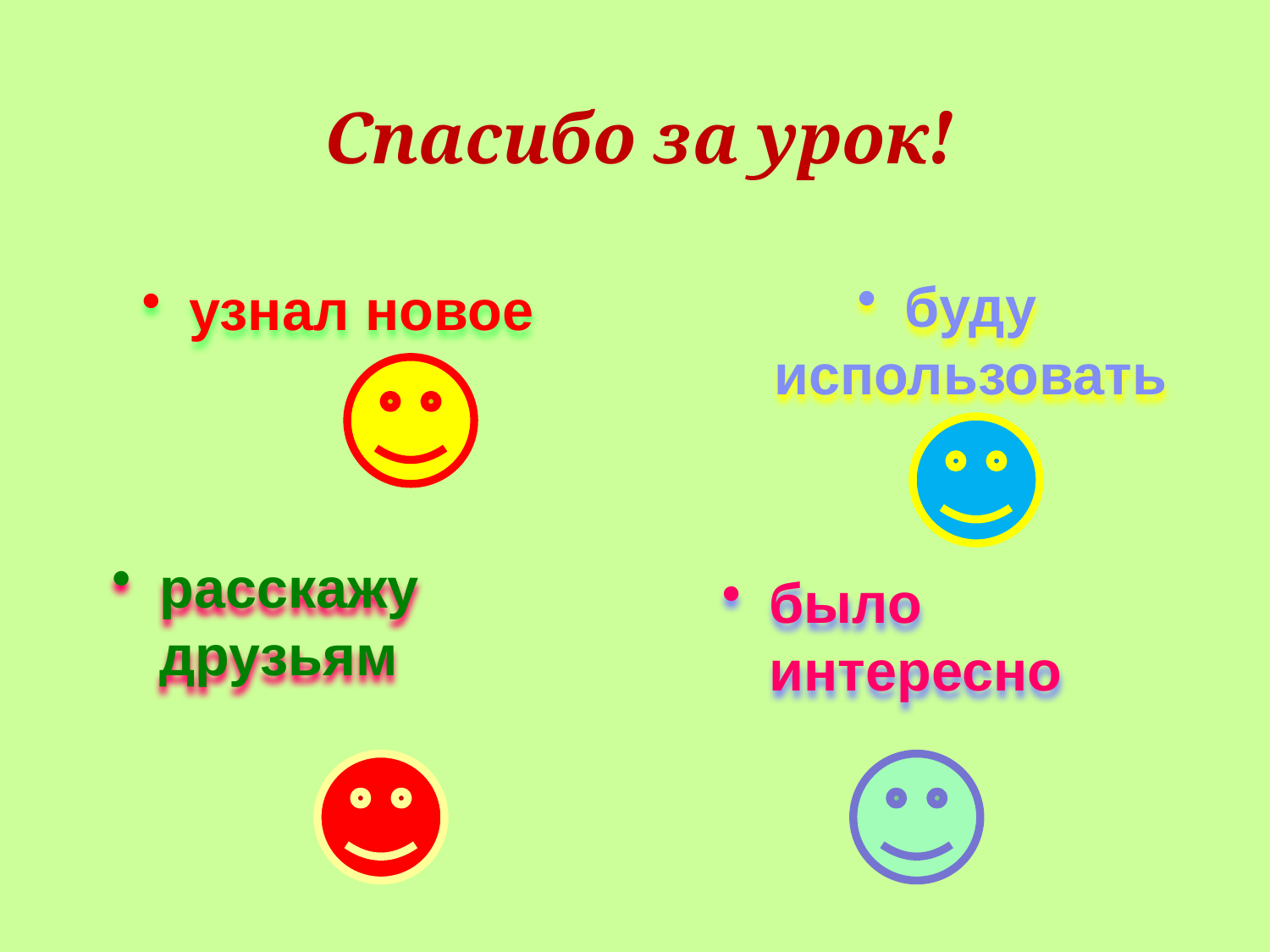

# Спасибо за урок!
буду использовать
узнал новое

расскажу друзьям
было интересно